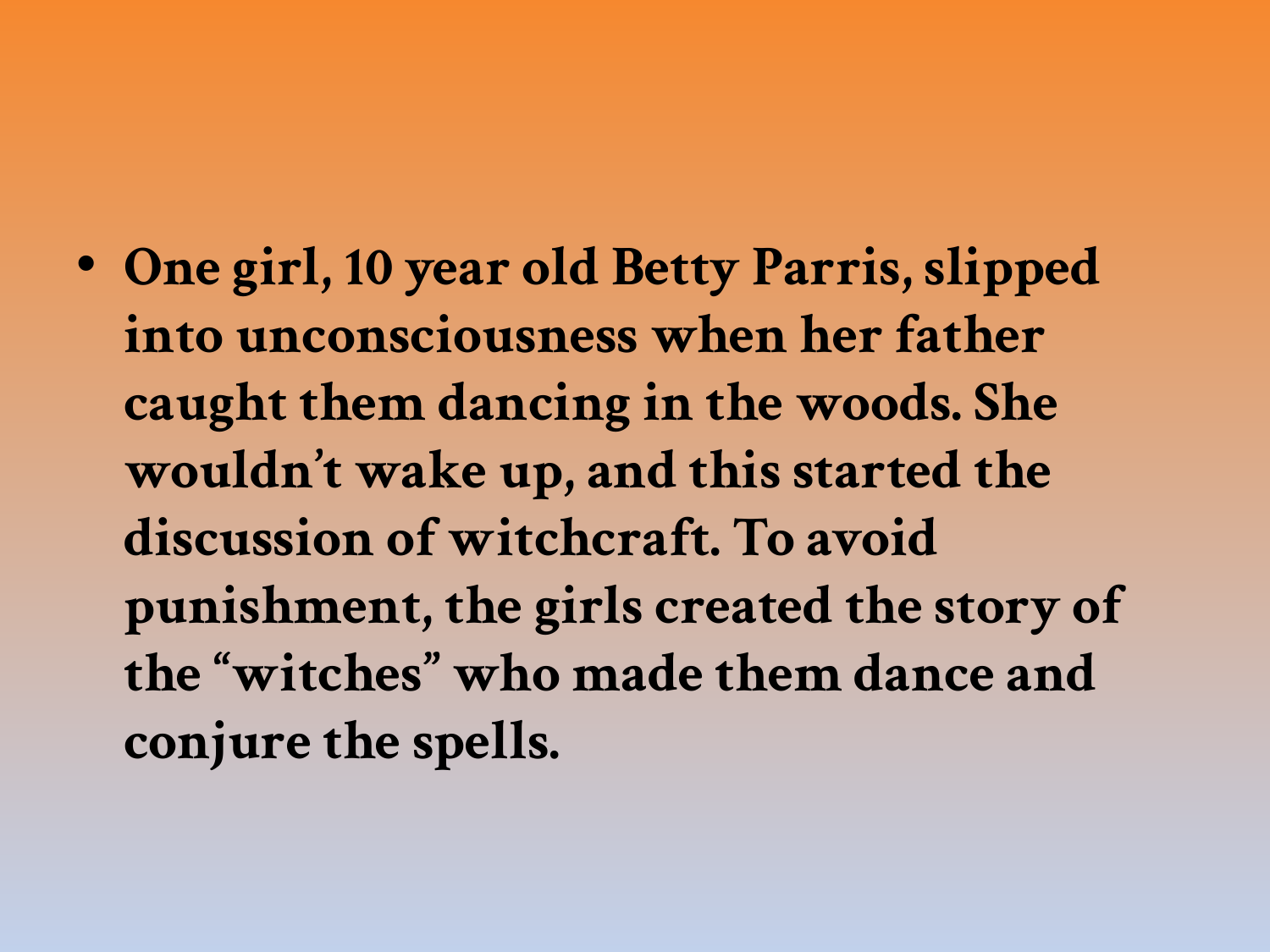

#
One girl, 10 year old Betty Parris, slipped into unconsciousness when her father caught them dancing in the woods. She wouldn’t wake up, and this started the discussion of witchcraft. To avoid punishment, the girls created the story of the “witches” who made them dance and conjure the spells.